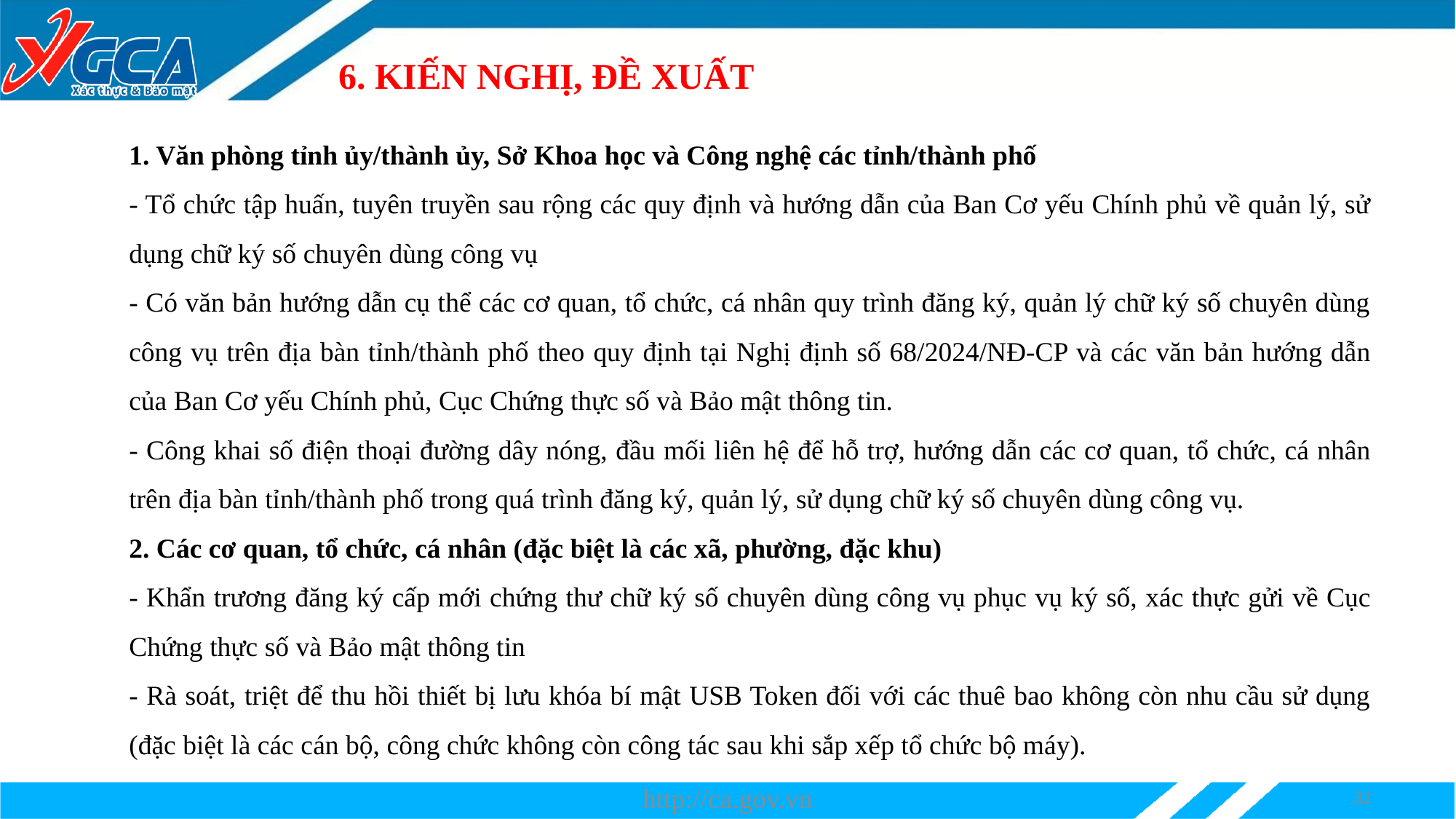

# 6. KIẾN NGHỊ, ĐỀ XUẤT
1. Văn phòng tỉnh ủy/thành ủy, Sở Khoa học và Công nghệ các tỉnh/thành phố
- Tổ chức tập huấn, tuyên truyền sau rộng các quy định và hướng dẫn của Ban Cơ yếu Chính phủ về quản lý, sử dụng chữ ký số chuyên dùng công vụ
- Có văn bản hướng dẫn cụ thể các cơ quan, tổ chức, cá nhân quy trình đăng ký, quản lý chữ ký số chuyên dùng công vụ trên địa bàn tỉnh/thành phố theo quy định tại Nghị định số 68/2024/NĐ-CP và các văn bản hướng dẫn của Ban Cơ yếu Chính phủ, Cục Chứng thực số và Bảo mật thông tin.
- Công khai số điện thoại đường dây nóng, đầu mối liên hệ để hỗ trợ, hướng dẫn các cơ quan, tổ chức, cá nhân trên địa bàn tỉnh/thành phố trong quá trình đăng ký, quản lý, sử dụng chữ ký số chuyên dùng công vụ.
2. Các cơ quan, tổ chức, cá nhân (đặc biệt là các xã, phường, đặc khu)
- Khẩn trương đăng ký cấp mới chứng thư chữ ký số chuyên dùng công vụ phục vụ ký số, xác thực gửi về Cục Chứng thực số và Bảo mật thông tin
- Rà soát, triệt để thu hồi thiết bị lưu khóa bí mật USB Token đối với các thuê bao không còn nhu cầu sử dụng (đặc biệt là các cán bộ, công chức không còn công tác sau khi sắp xếp tổ chức bộ máy).
http://ca.gov.vn
32